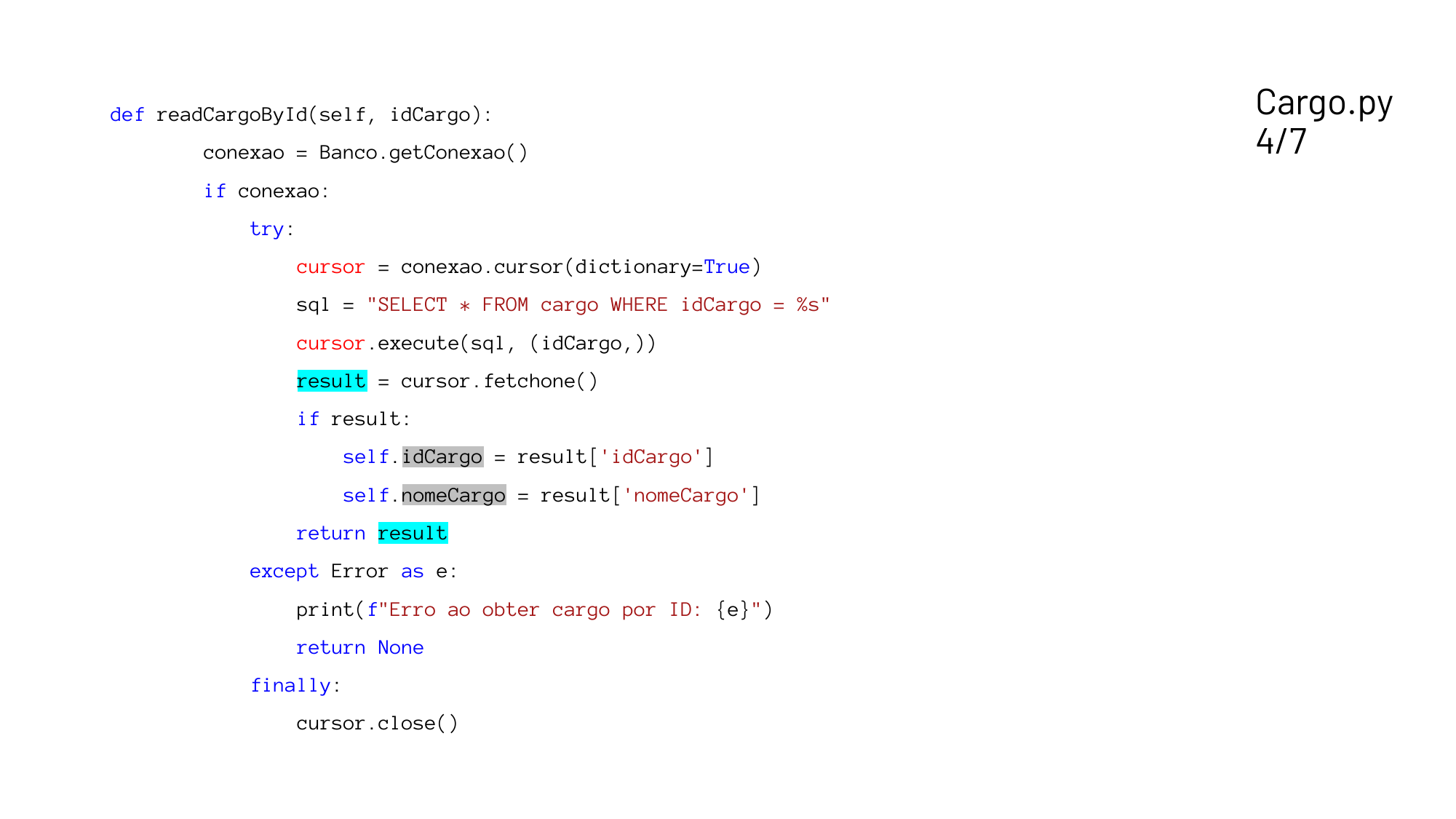

# Cargo.py 4/7
def readCargoById(self, idCargo):
        conexao = Banco.getConexao()
        if conexao:
            try:
                cursor = conexao.cursor(dictionary=True)
                sql = "SELECT * FROM cargo WHERE idCargo = %s"
                cursor.execute(sql, (idCargo,))
                result = cursor.fetchone()
                if result:
                    self.idCargo = result['idCargo']
                    self.nomeCargo = result['nomeCargo']
                return result
            except Error as e:
                print(f"Erro ao obter cargo por ID: {e}")
                return None
            finally:
                cursor.close()